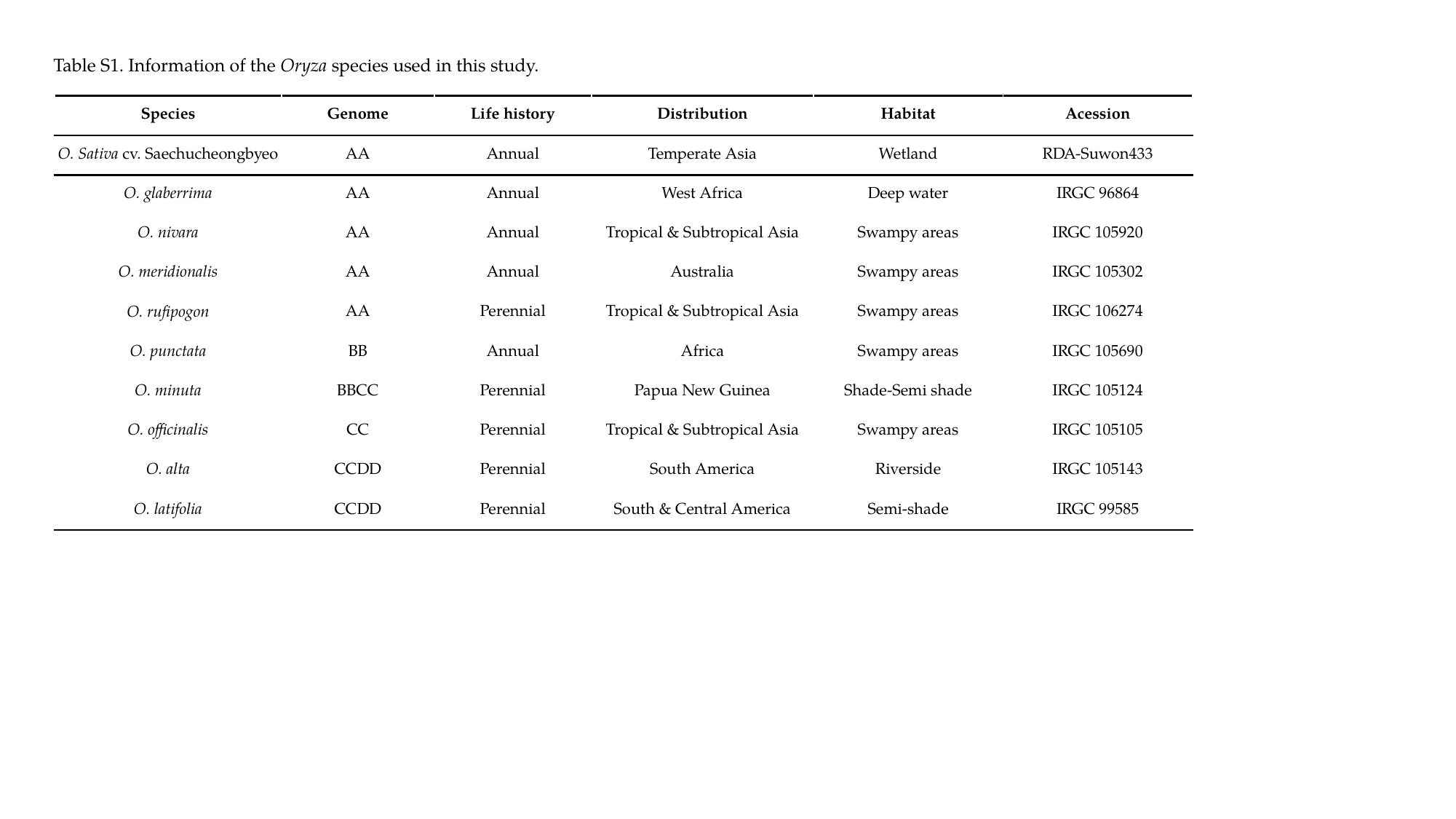

Table S1. Information of the Oryza species used in this study.
| Species | Genome | Life history | Distribution | Habitat | Acession |
| --- | --- | --- | --- | --- | --- |
| O. Sativa cv. Saechucheongbyeo | AA | Annual | Temperate Asia | Wetland | RDA-Suwon433 |
| O. glaberrima | AA | Annual | West Africa | Deep water | IRGC 96864 |
| O. nivara | AA | Annual | Tropical & Subtropical Asia | Swampy areas | IRGC 105920 |
| O. meridionalis | AA | Annual | Australia | Swampy areas | IRGC 105302 |
| O. rufipogon | AA | Perennial | Tropical & Subtropical Asia | Swampy areas | IRGC 106274 |
| O. punctata | BB | Annual | Africa | Swampy areas | IRGC 105690 |
| O. minuta | BBCC | Perennial | Papua New Guinea | Shade-Semi shade | IRGC 105124 |
| O. officinalis | CC | Perennial | Tropical & Subtropical Asia | Swampy areas | IRGC 105105 |
| O. alta | CCDD | Perennial | South America | Riverside | IRGC 105143 |
| O. latifolia | CCDD | Perennial | South & Central America | Semi-shade | IRGC 99585 |